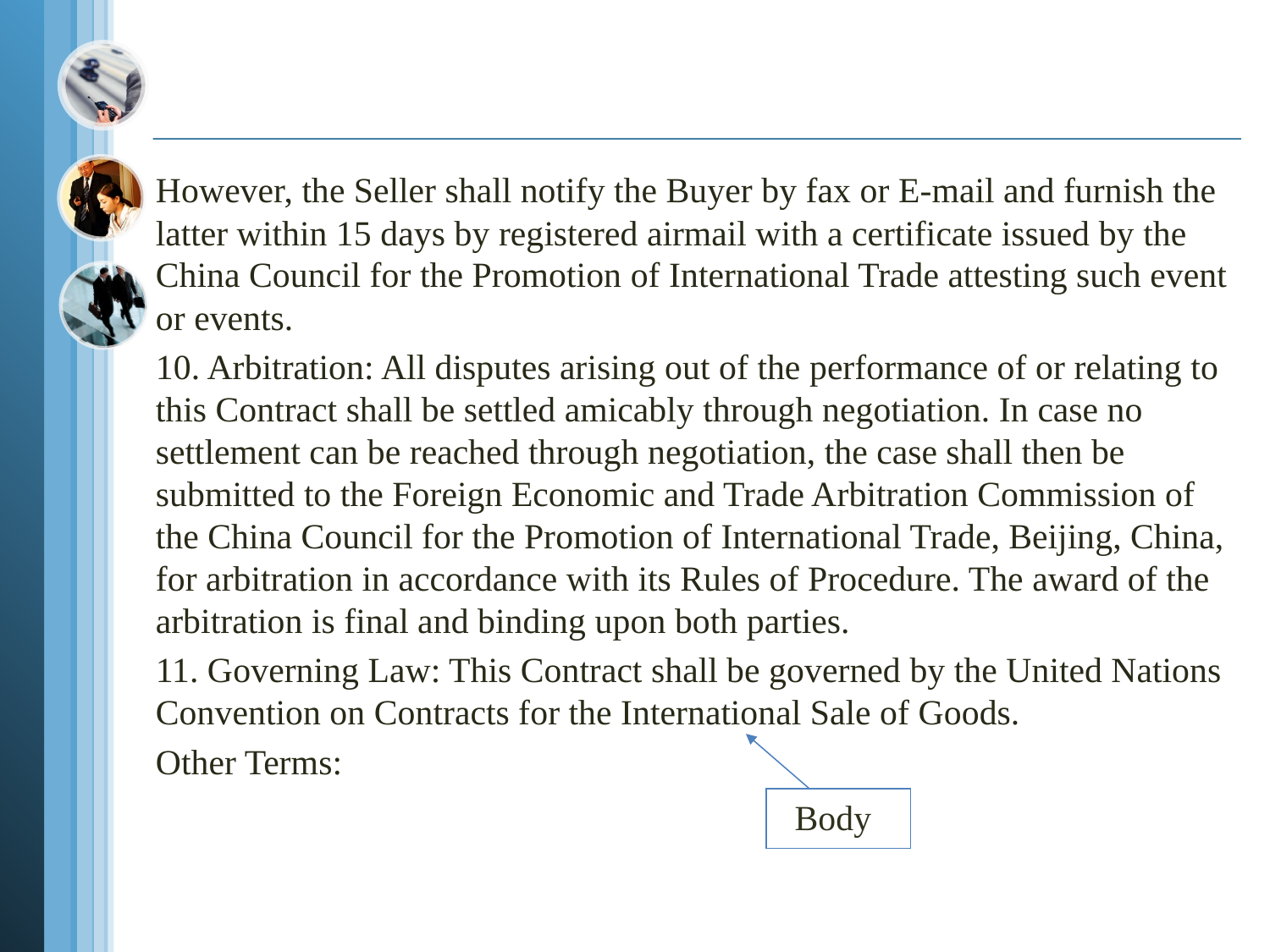

#
However, the Seller shall notify the Buyer by fax or E-mail and furnish the latter within 15 days by registered airmail with a certificate issued by the China Council for the Promotion of International Trade attesting such event or events.
10. Arbitration: All disputes arising out of the performance of or relating to this Contract shall be settled amicably through negotiation. In case no settlement can be reached through negotiation, the case shall then be submitted to the Foreign Economic and Trade Arbitration Commission of the China Council for the Promotion of International Trade, Beijing, China, for arbitration in accordance with its Rules of Procedure. The award of the arbitration is final and binding upon both parties.
11. Governing Law: This Contract shall be governed by the United Nations Convention on Contracts for the International Sale of Goods.
Other Terms:
Body